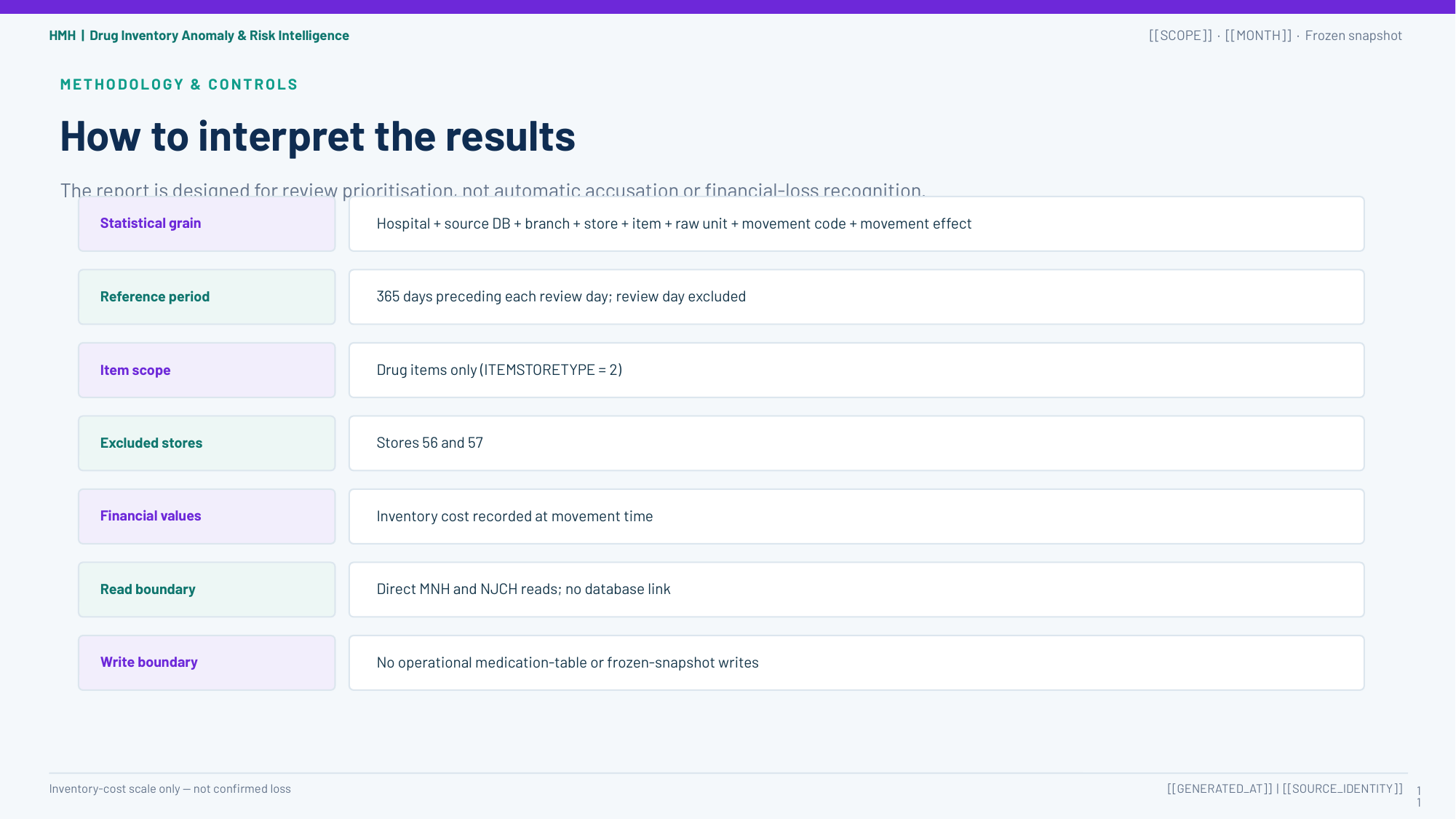

METHODOLOGY & CONTROLS
How to interpret the results
The report is designed for review prioritisation, not automatic accusation or financial-loss recognition.

Hospital + source DB + branch + store + item + raw unit + movement code + movement effect
Statistical grain

365 days preceding each review day; review day excluded
Reference period

Drug items only (ITEMSTORETYPE = 2)
Item scope

Stores 56 and 57
Excluded stores

Inventory cost recorded at movement time
Financial values

Direct MNH and NJCH reads; no database link
Read boundary

No operational medication-table or frozen-snapshot writes
Write boundary
11